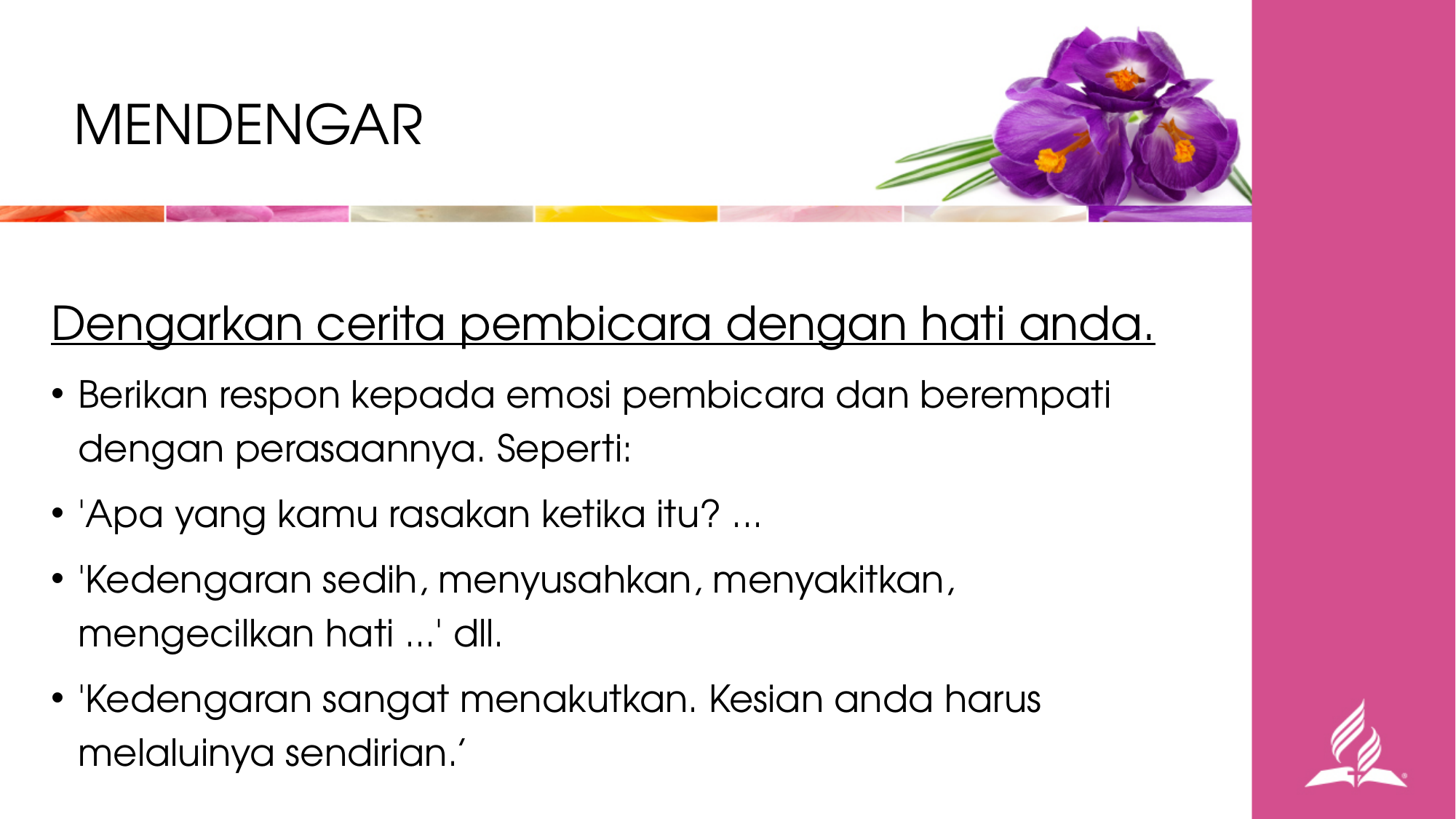

MENDENGAR
Dengarkan cerita pembicara dengan hati anda.
Berikan respon kepada emosi pembicara dan berempati dengan perasaannya. Seperti:
'Apa yang kamu rasakan ketika itu? ...
'Kedengaran sedih, menyusahkan, menyakitkan, mengecilkan hati ...' dll.
'Kedengaran sangat menakutkan. Kesian anda harus melaluinya sendirian.’